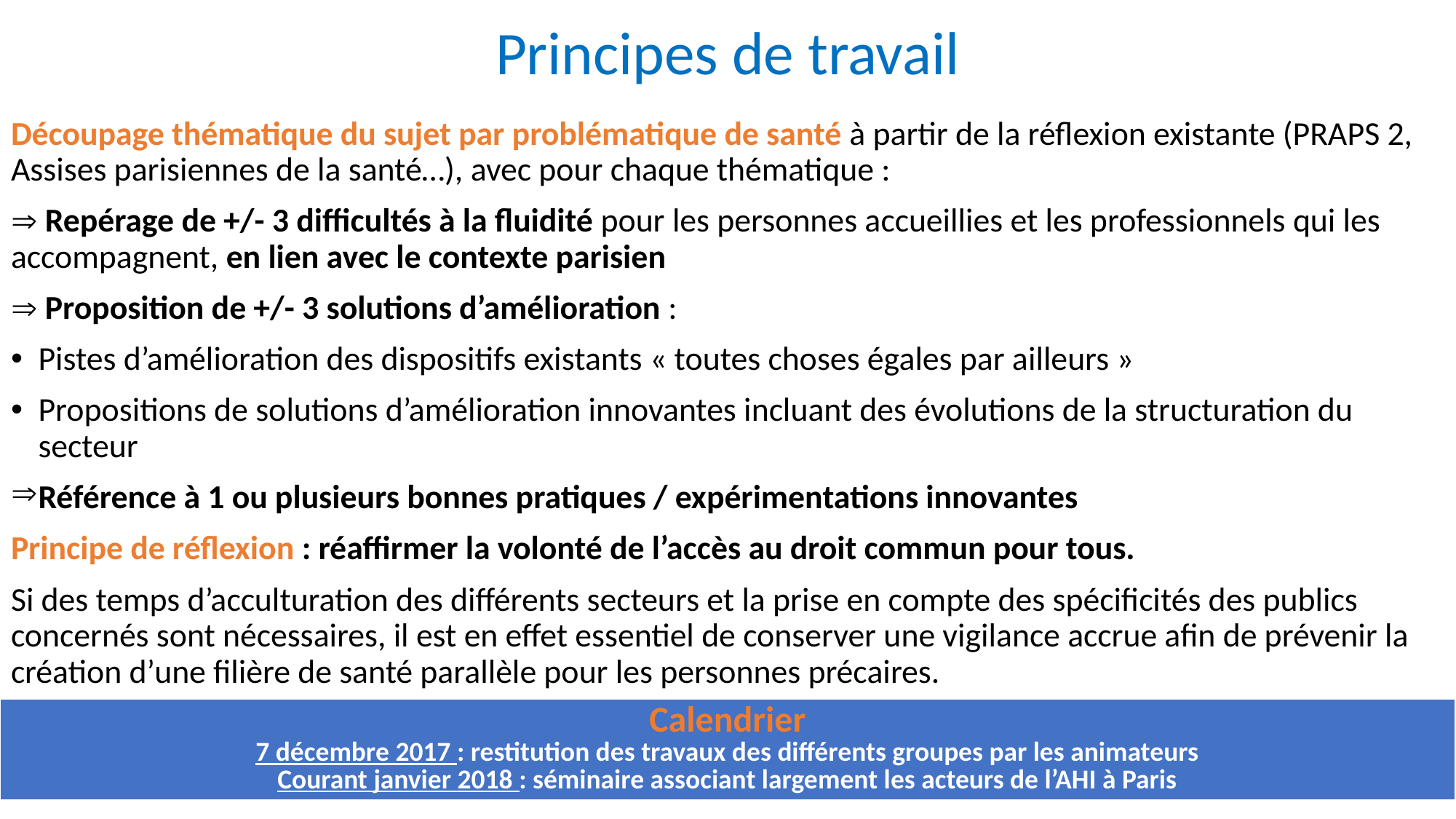

# Principes de travail
Découpage thématique du sujet par problématique de santé à partir de la réflexion existante (PRAPS 2, Assises parisiennes de la santé…), avec pour chaque thématique :
⇒ Repérage de +/- 3 difficultés à la fluidité pour les personnes accueillies et les professionnels qui les accompagnent, en lien avec le contexte parisien
⇒ Proposition de +/- 3 solutions d’amélioration :
Pistes d’amélioration des dispositifs existants « toutes choses égales par ailleurs »
Propositions de solutions d’amélioration innovantes incluant des évolutions de la structuration du secteur
Référence à 1 ou plusieurs bonnes pratiques / expérimentations innovantes
Principe de réflexion : réaffirmer la volonté de l’accès au droit commun pour tous.
Si des temps d’acculturation des différents secteurs et la prise en compte des spécificités des publics concernés sont nécessaires, il est en effet essentiel de conserver une vigilance accrue afin de prévenir la création d’une filière de santé parallèle pour les personnes précaires.

| Calendrier 7 décembre 2017 : restitution des travaux des différents groupes par les animateurs Courant janvier 2018 : séminaire associant largement les acteurs de l’AHI à Paris |
| --- |